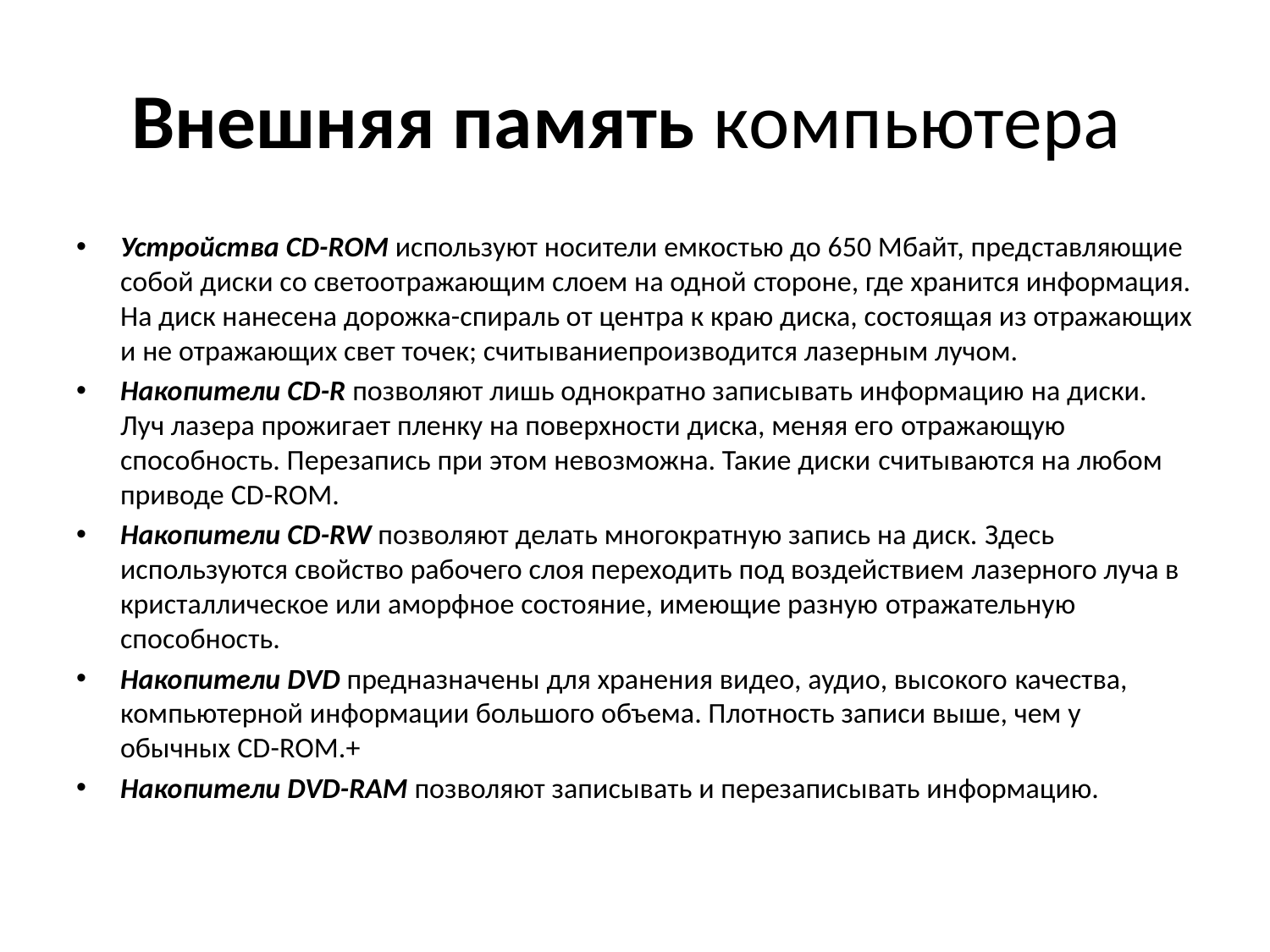

# Внешняя память компьютера
Устройства CD-ROM используют носители емкостью до 650 Мбайт, пред­ставляющие собой диски со светоотражающим слоем на одной стороне, где хранится информация. На диск нанесена дорожка-спираль от центра к краю диска, состоящая из отражающих и не отражающих свет точек; считываниепроизводится лазерным лучом.
Накопители CD-R позволяют лишь однократно записывать информацию на диски. Луч лазера прожигает пленку на поверхности диска, меняя его отражающую способность. Перезапись при этом невозможна. Такие диски считываются на любом приводе CD-ROM.
Накопители CD-RW позволяют делать многократную запись на диск. Здесь используются свойство рабочего слоя переходить под воздействием лазерного луча в кристаллическое или аморфное состояние, имеющие разную отражательную способность.
Накопители DVD предназначены для хранения видео, аудио, высокого качества, компьютерной информации большого объема. Плотность записи выше, чем у обычных CD-ROM.+
Накопители DVD-RAM позволяют записывать и перезаписывать ин­формацию.